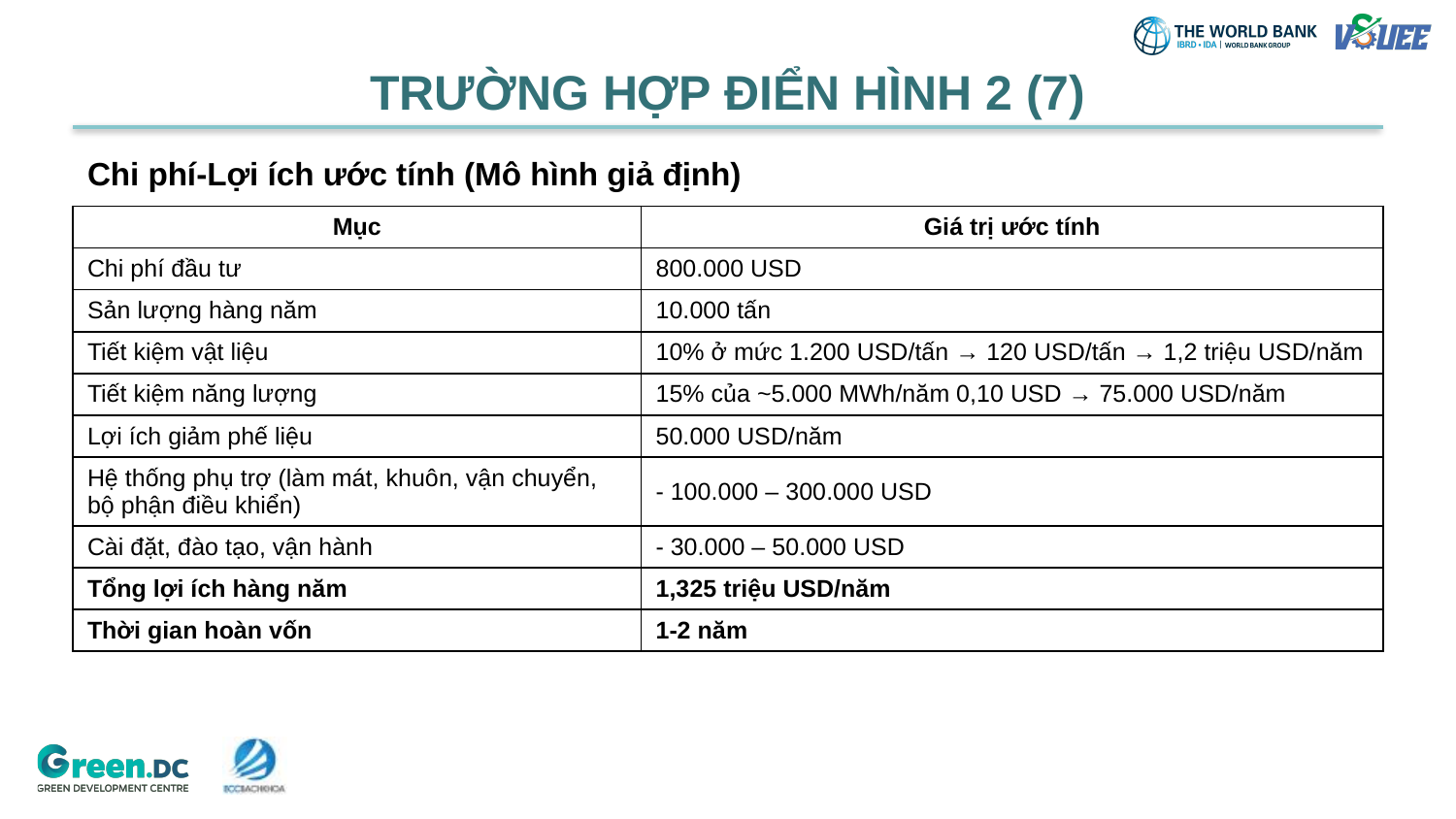

# TRƯỜNG HỢP ĐIỂN HÌNH 2 (7)
Chi phí-Lợi ích ước tính (Mô hình giả định)
| Mục | Giá trị ước tính |
| --- | --- |
| Chi phí đầu tư | 800.000 USD |
| Sản lượng hàng năm | 10.000 tấn |
| Tiết kiệm vật liệu | 10% ở mức 1.200 USD/tấn → 120 USD/tấn → 1,2 triệu USD/năm |
| Tiết kiệm năng lượng | 15% của ~5.000 MWh/năm 0,10 USD → 75.000 USD/năm |
| Lợi ích giảm phế liệu | 50.000 USD/năm |
| Hệ thống phụ trợ (làm mát, khuôn, vận chuyển, bộ phận điều khiển) | - 100.000 – 300.000 USD |
| Cài đặt, đào tạo, vận hành | - 30.000 – 50.000 USD |
| Tổng lợi ích hàng năm | 1,325 triệu USD/năm |
| Thời gian hoàn vốn | 1-2 năm |